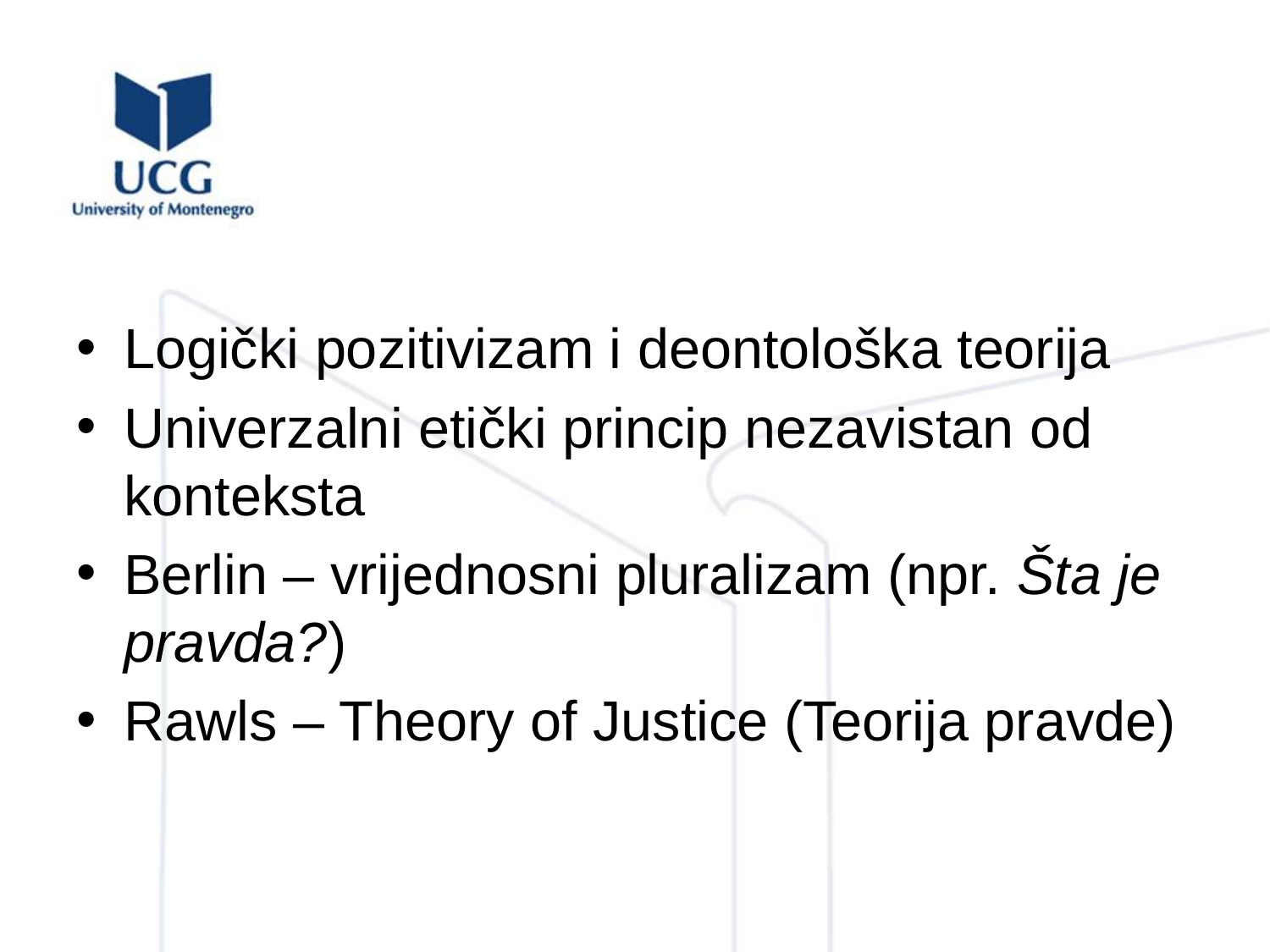

#
Logički pozitivizam i deontološka teorija
Univerzalni etički princip nezavistan od konteksta
Berlin – vrijednosni pluralizam (npr. Šta je pravda?)
Rawls – Theory of Justice (Teorija pravde)